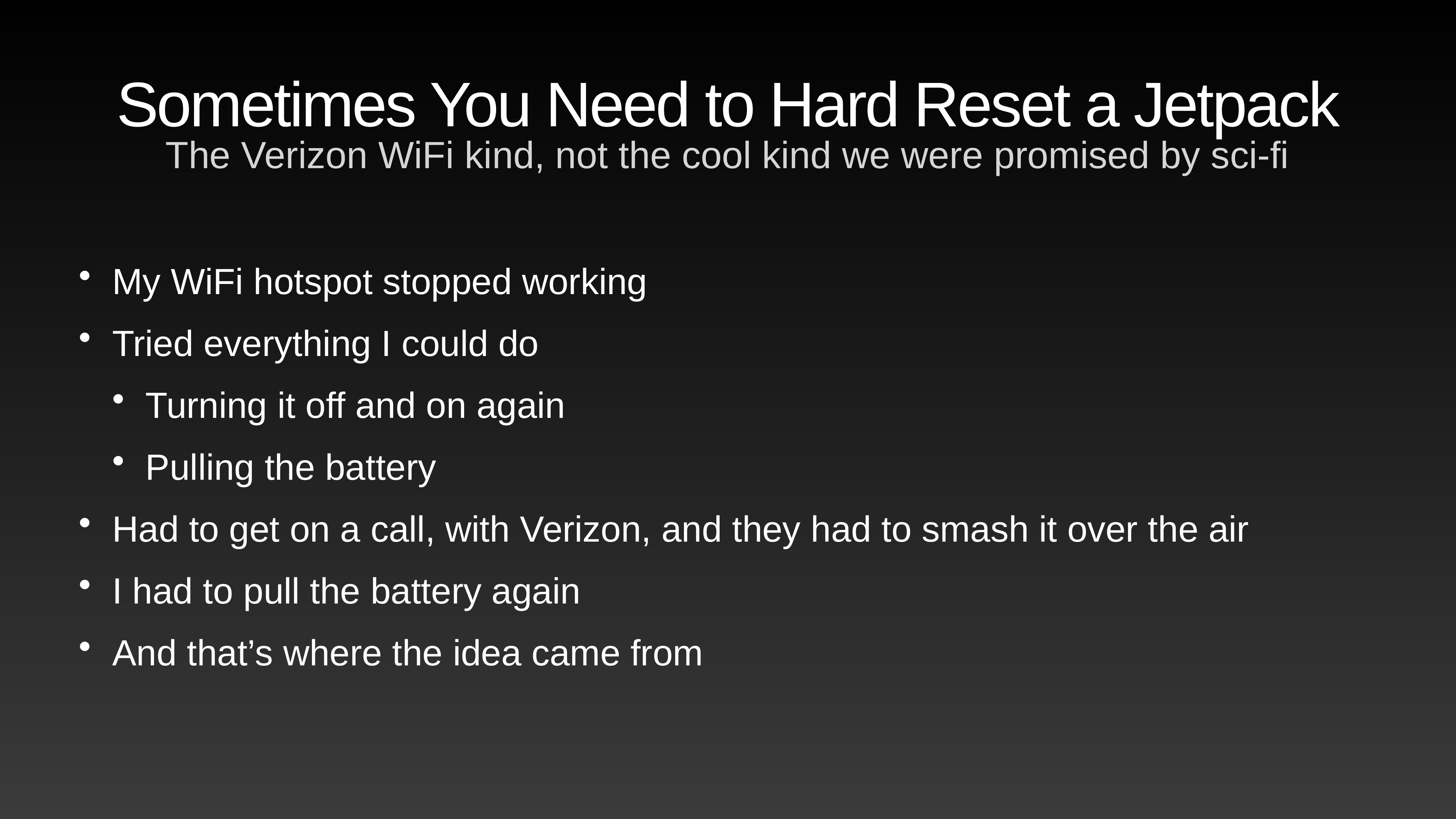

# Sometimes You Need to Hard Reset a Jetpack
The Verizon WiFi kind, not the cool kind we were promised by sci-fi
My WiFi hotspot stopped working
Tried everything I could do
Turning it off and on again
Pulling the battery
Had to get on a call, with Verizon, and they had to smash it over the air
I had to pull the battery again
And that’s where the idea came from